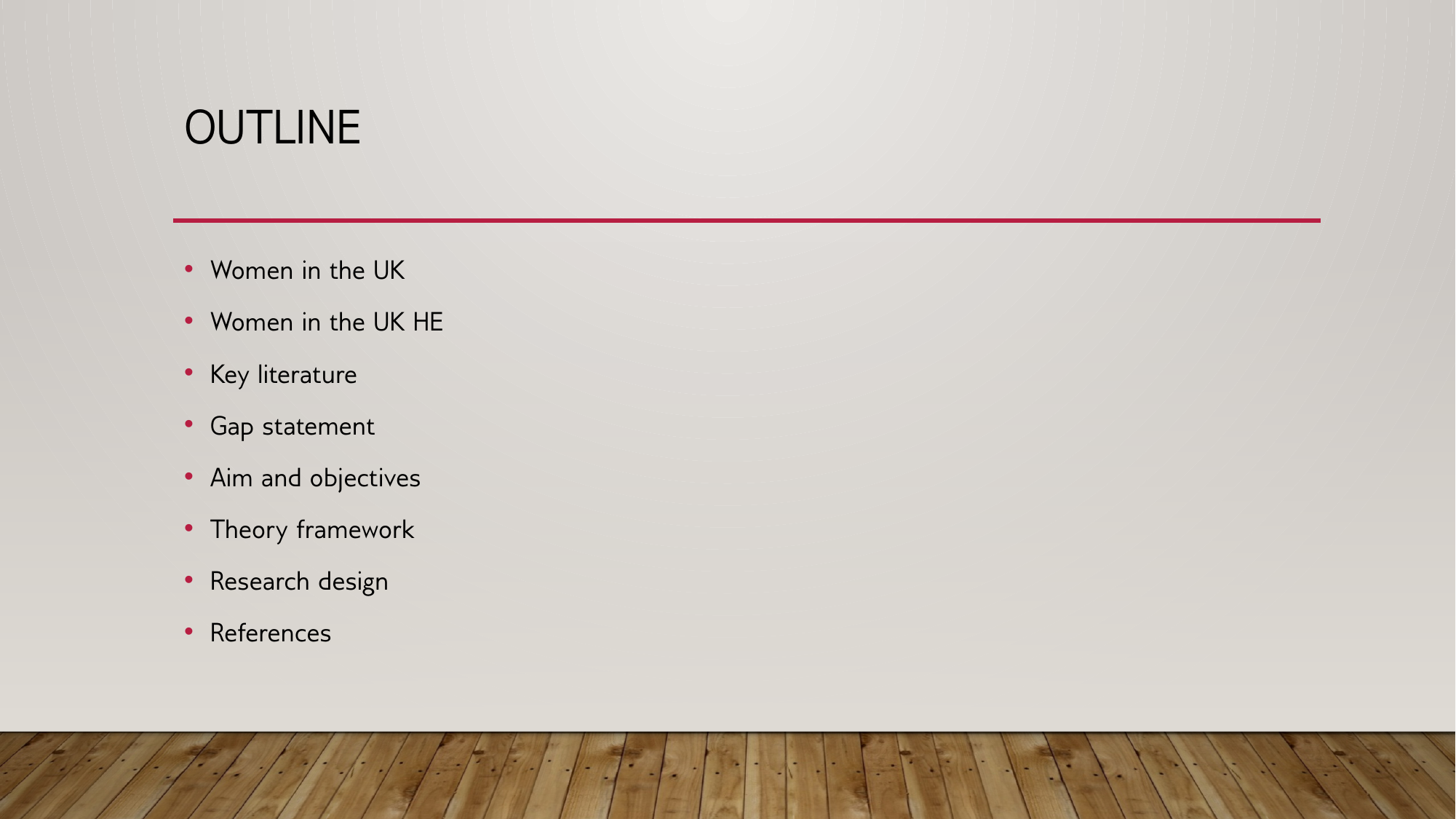

# Outline
Women in the UK
Women in the UK HE
Key literature
Gap statement
Aim and objectives
Theory framework
Research design
References